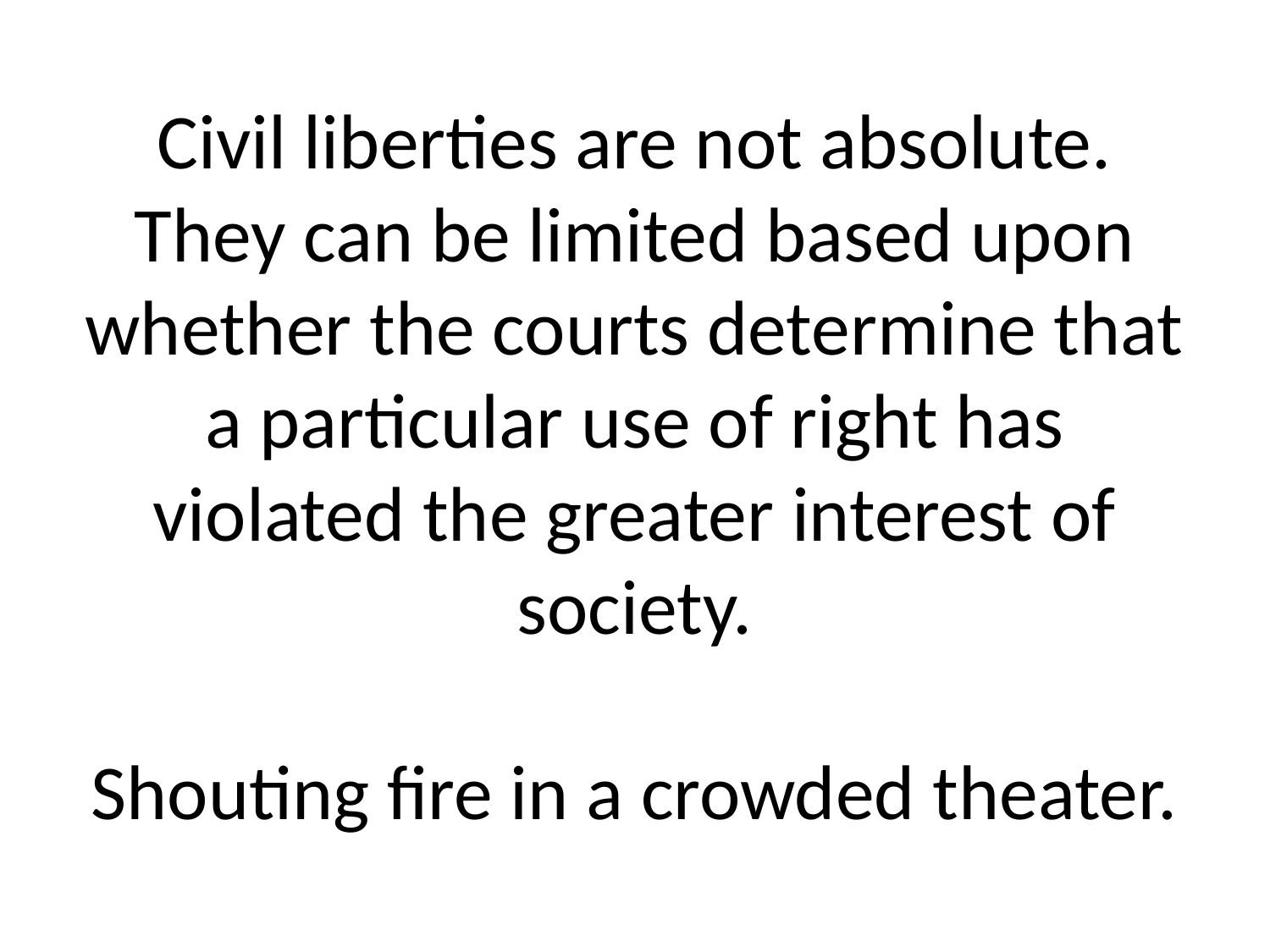

# Civil liberties are not absolute. They can be limited based upon whether the courts determine that a particular use of right has violated the greater interest of society. Shouting fire in a crowded theater.